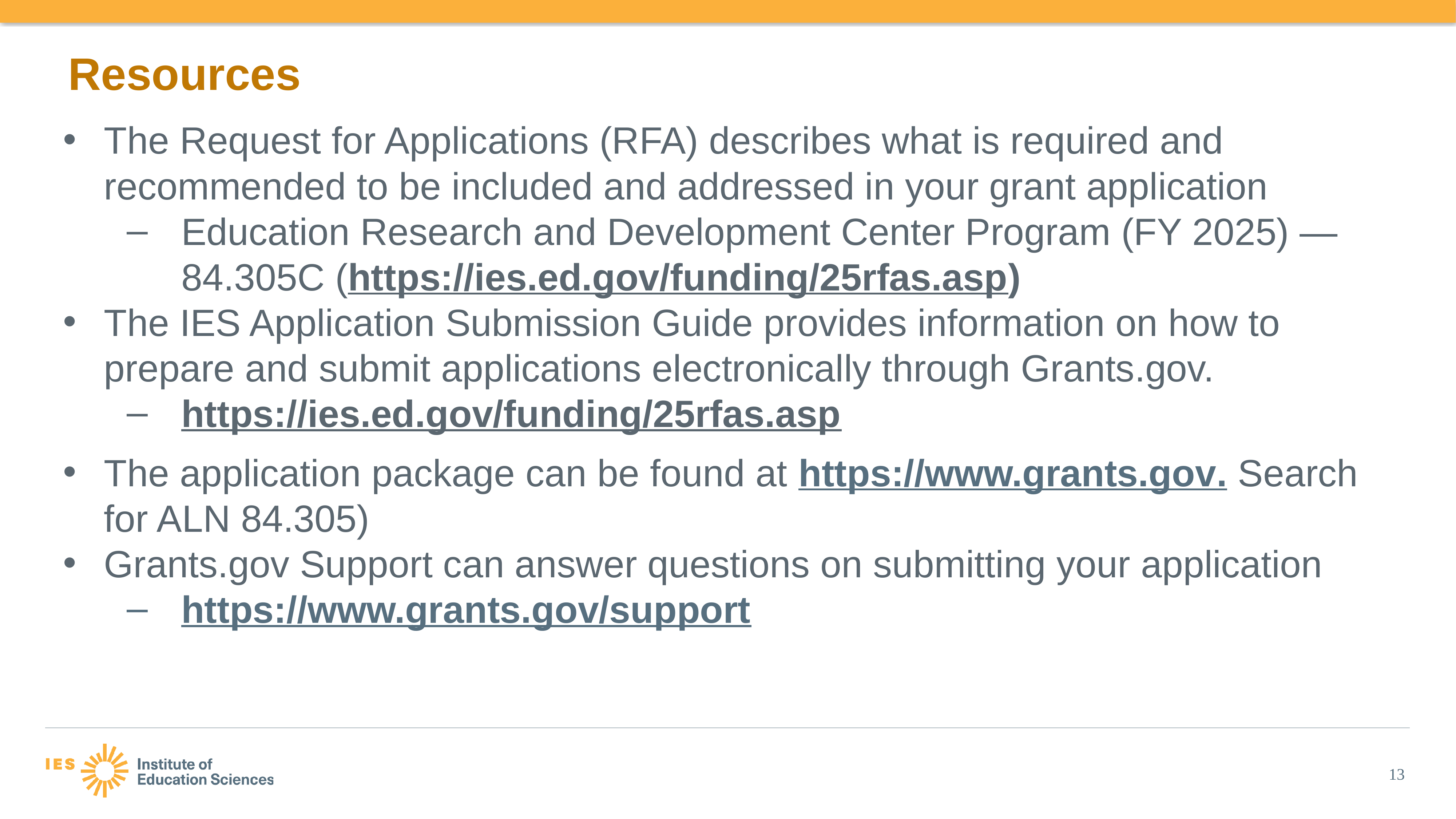

# Resources
The Request for Applications (RFA) describes what is required and recommended to be included and addressed in your grant application
Education Research and Development Center Program (FY 2025) — 84.305C (https://ies.ed.gov/funding/25rfas.asp)
The IES Application Submission Guide provides information on how to prepare and submit applications electronically through Grants.gov.
https://ies.ed.gov/funding/25rfas.asp
The application package can be found at https://www.grants.gov. Search for ALN 84.305)
Grants.gov Support can answer questions on submitting your application
https://www.grants.gov/support

13